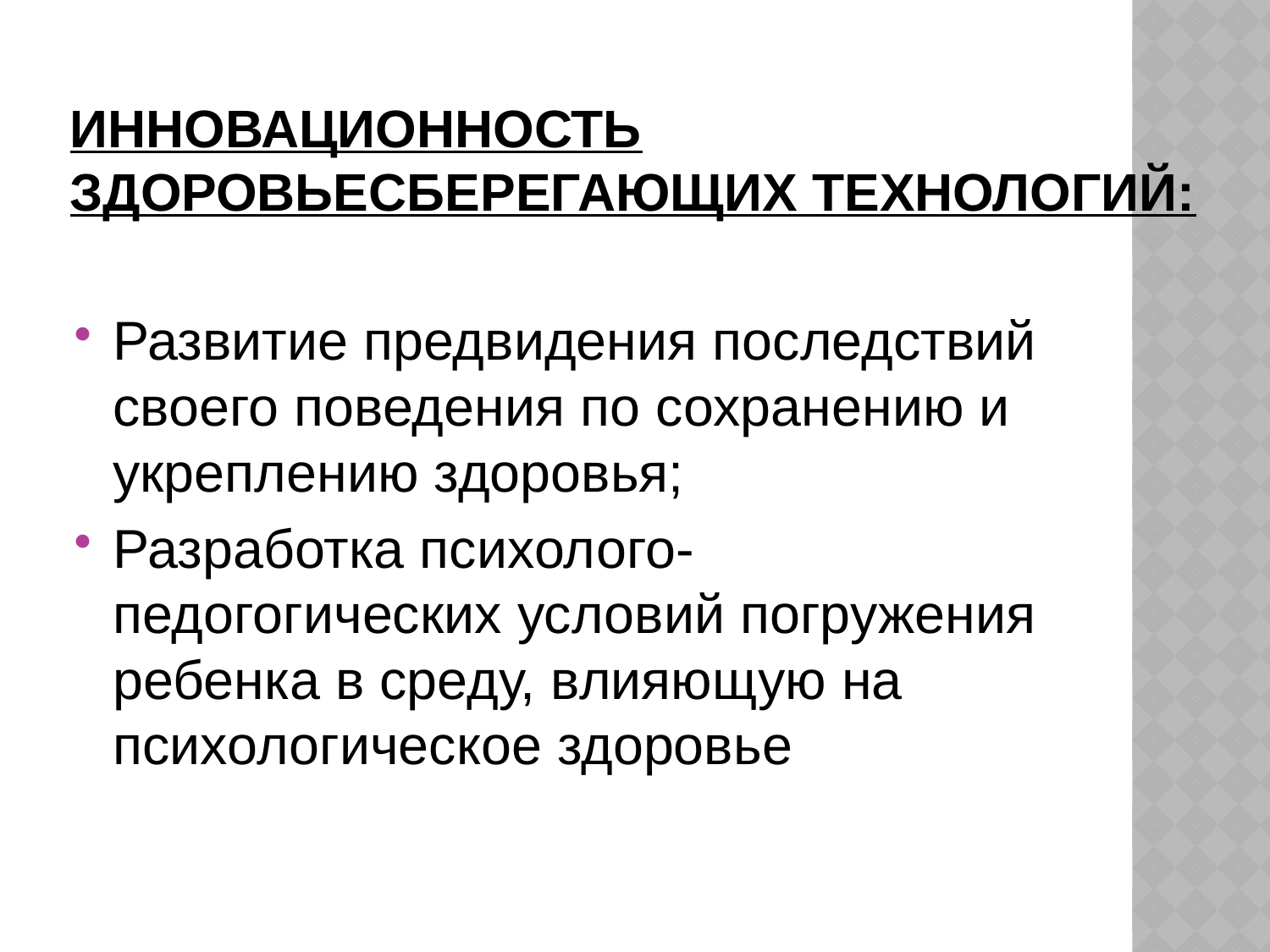

# Инновационность здоровьесберегающих технологий:

Развитие предвидения последствий своего поведения по сохранению и укреплению здоровья;
Разработка психолого-педогогических условий погружения ребенка в среду, влияющую на психологическое здоровье